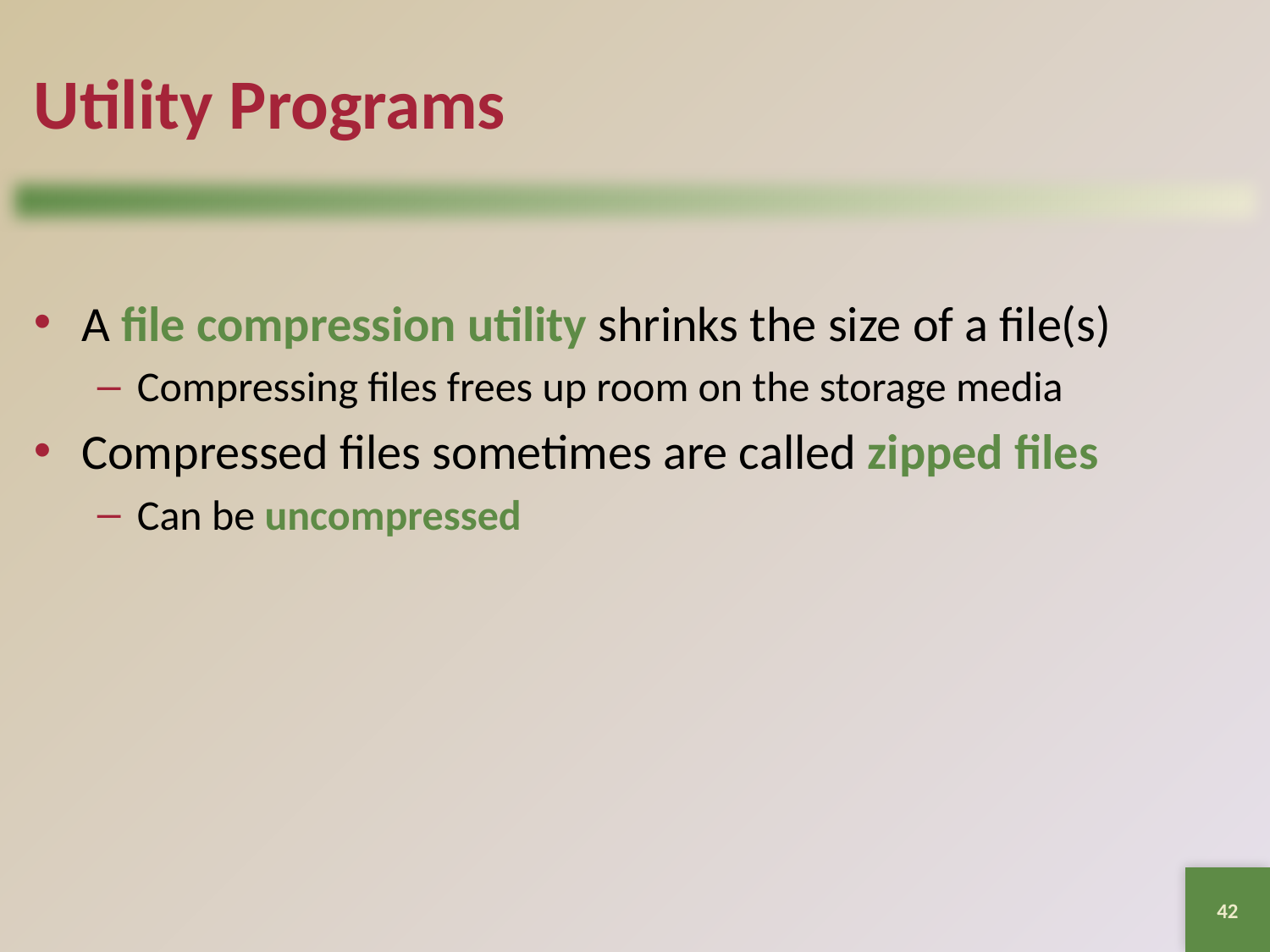

# Utility Programs
A file compression utility shrinks the size of a file(s)
Compressing files frees up room on the storage media
Compressed files sometimes are called zipped files
Can be uncompressed
42